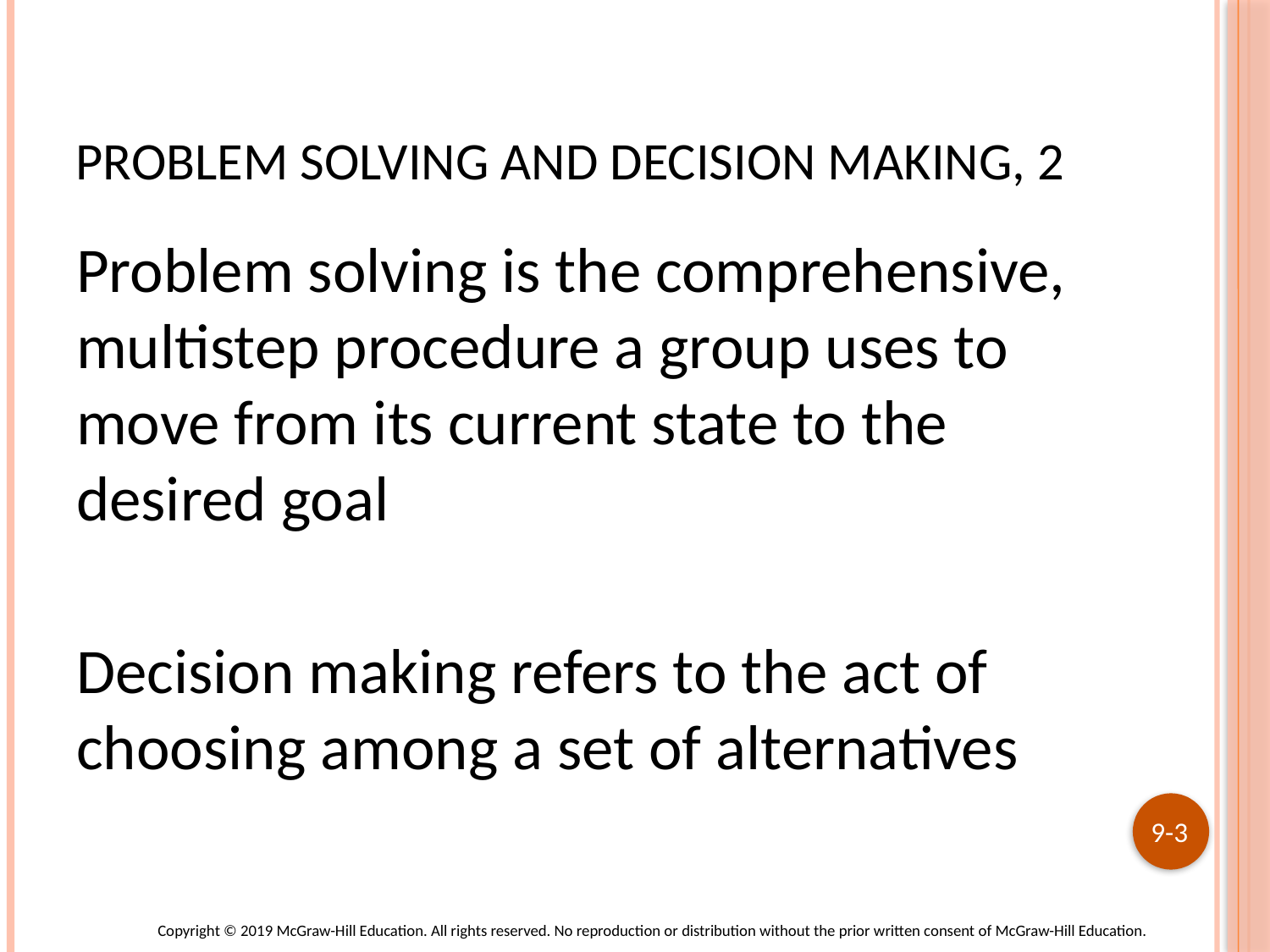

# Problem Solving and Decision Making, 2
Problem solving is the comprehensive, multistep procedure a group uses to move from its current state to the desired goal

Decision making refers to the act of choosing among a set of alternatives